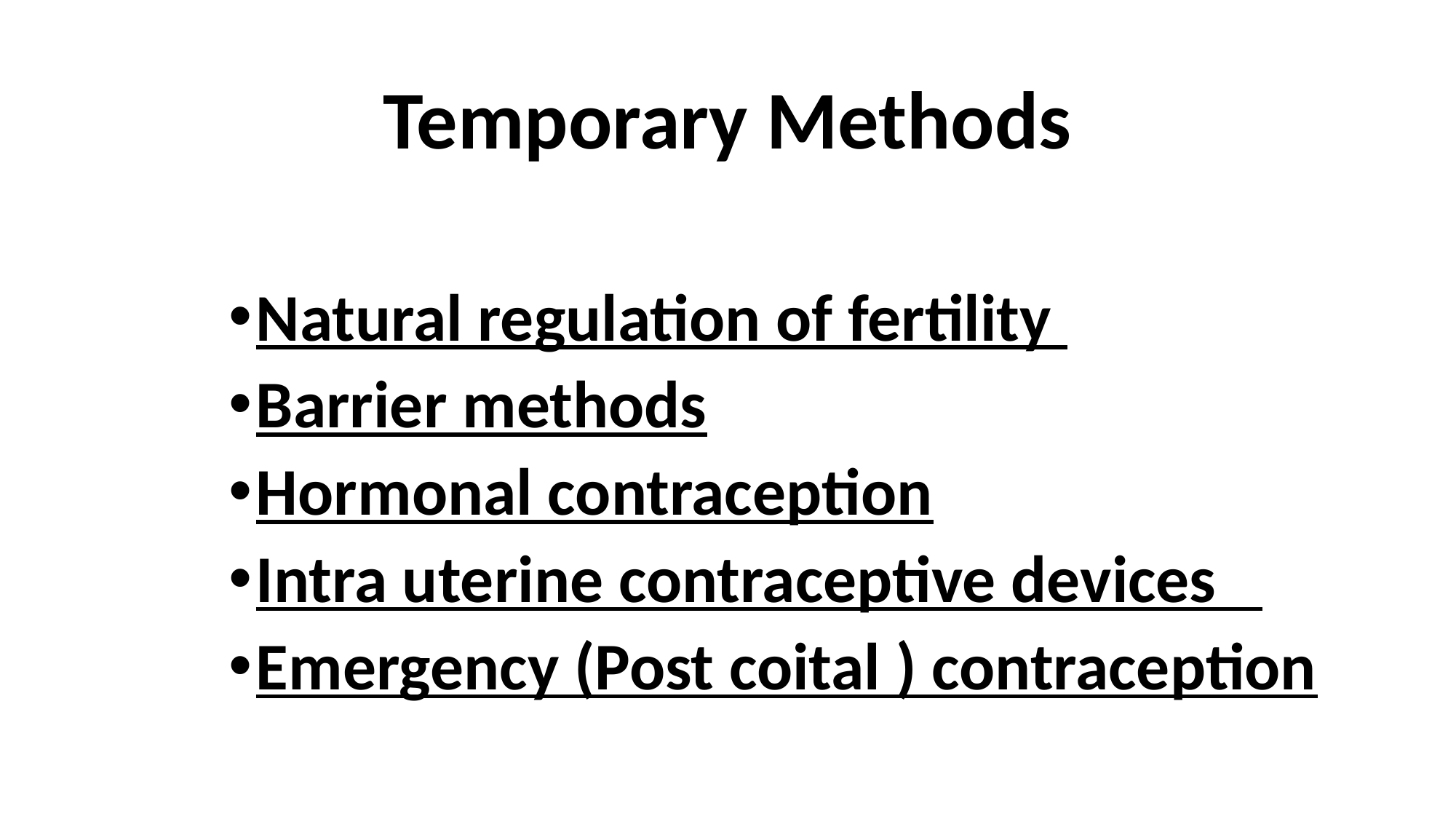

# Temporary Methods

Natural regulation of fertility
Barrier methods
Hormonal contraception
Intra uterine contraceptive devices
Emergency (Post coital ) contraception